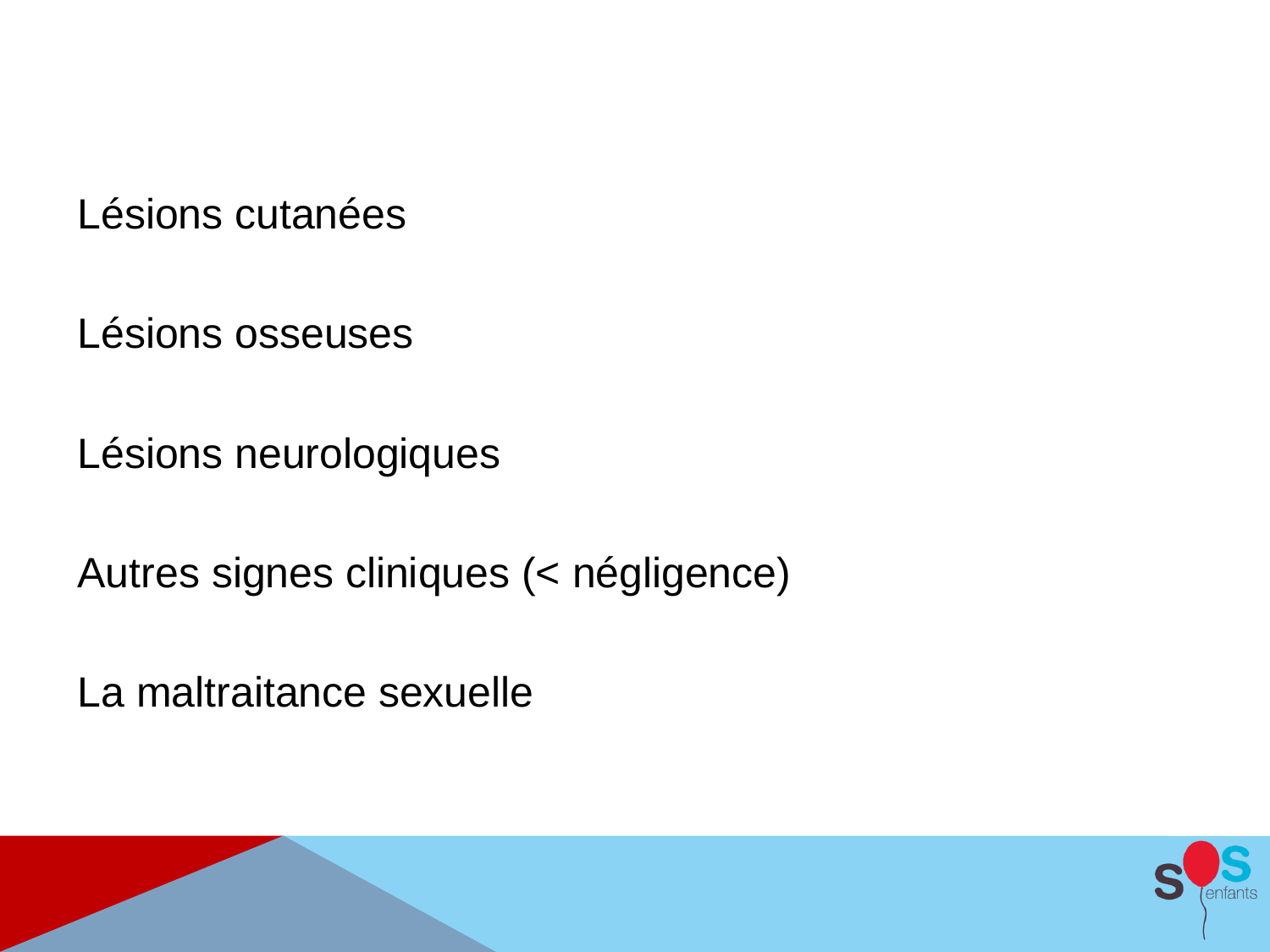

#
Lésions cutanées

Lésions osseuses

Lésions neurologiques

Autres signes cliniques (< négligence)

La maltraitance sexuelle